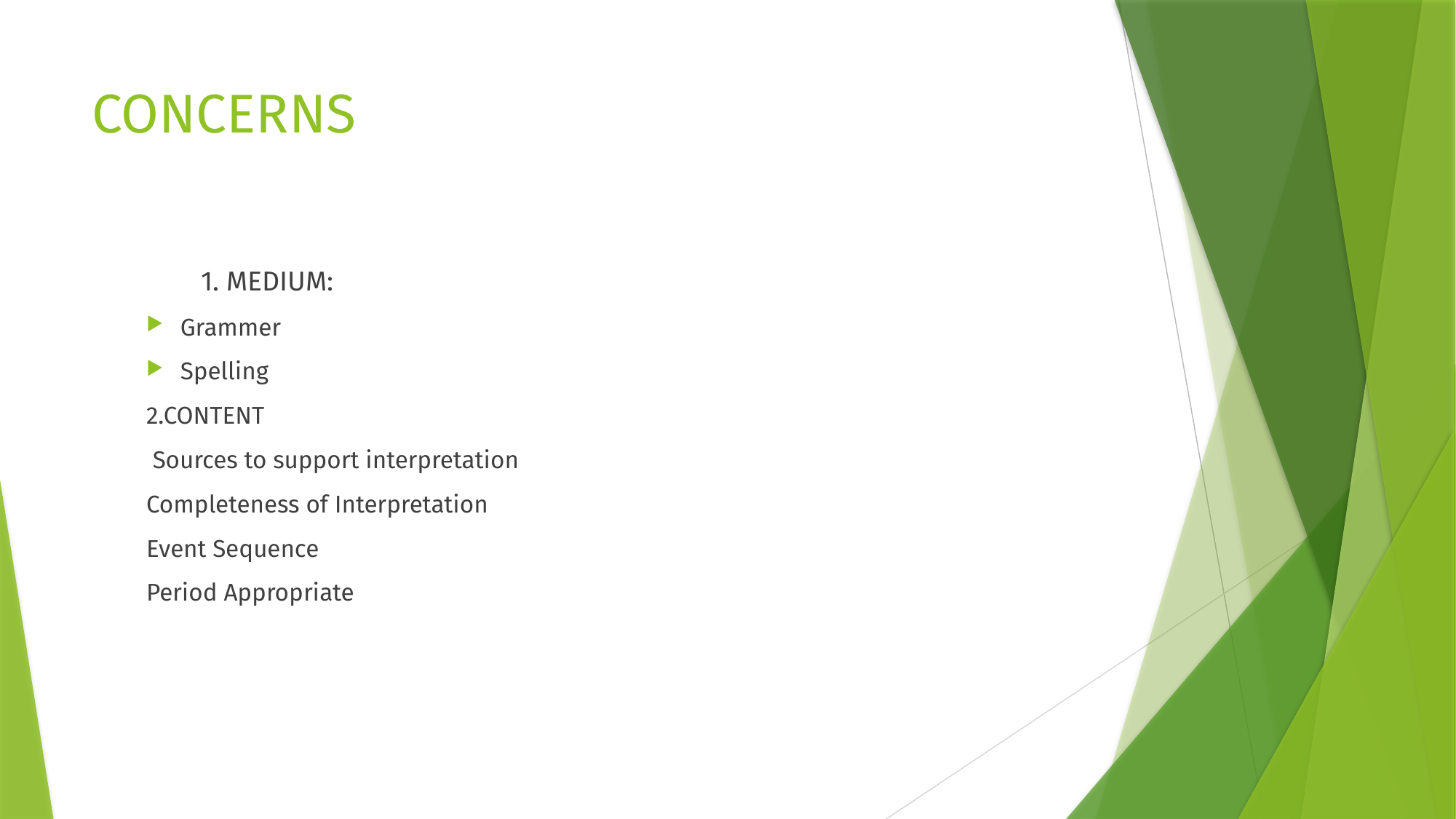

# CONCERNS
	1. MEDIUM:
Grammer
Spelling
2.CONTENT
 Sources to support interpretation
Completeness of Interpretation
Event Sequence
Period Appropriate